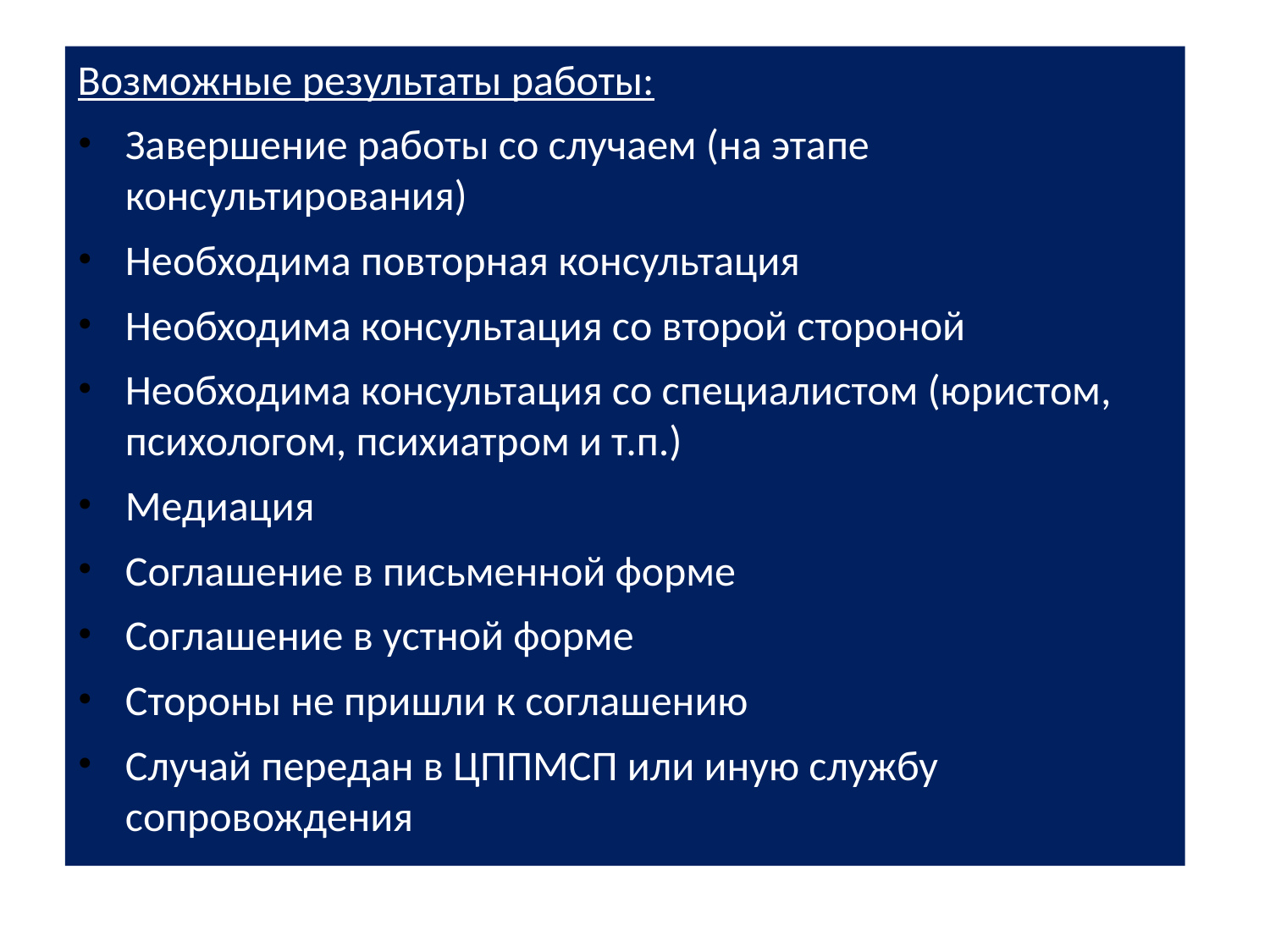

Возможные результаты работы:
Завершение работы со случаем (на этапе консультирования)
Необходима повторная консультация
Необходима консультация со второй стороной
Необходима консультация со специалистом (юристом, психологом, психиатром и т.п.)
Медиация
Соглашение в письменной форме
Соглашение в устной форме
Стороны не пришли к соглашению
Случай передан в ЦППМСП или иную службу сопровождения